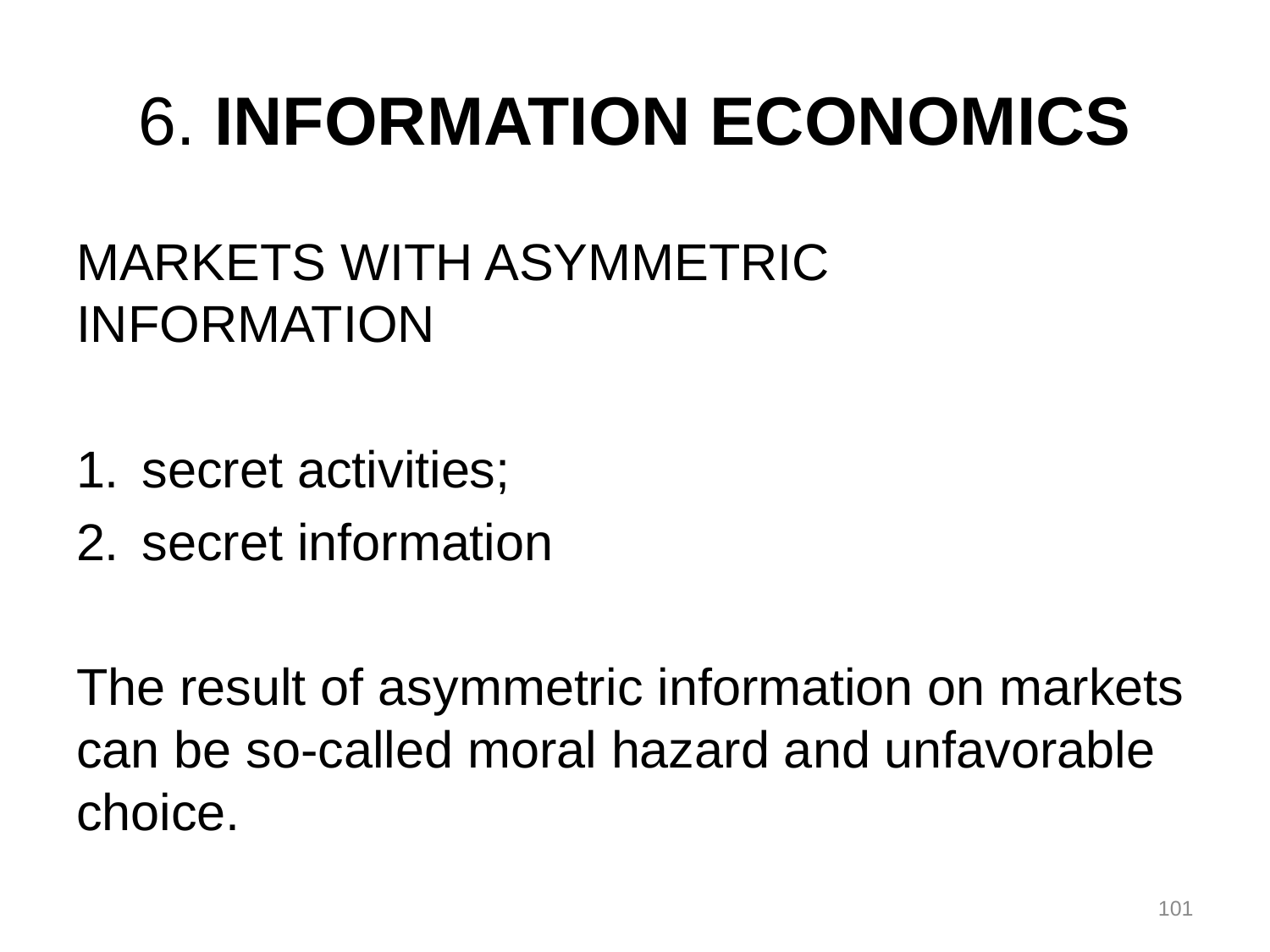

# 6. Information Economics
MARKETS WITH ASYMMETRIC INFORMATION

secret activities;
secret information

The result of asymmetric information on markets can be so-called moral hazard and unfavorable choice.
101